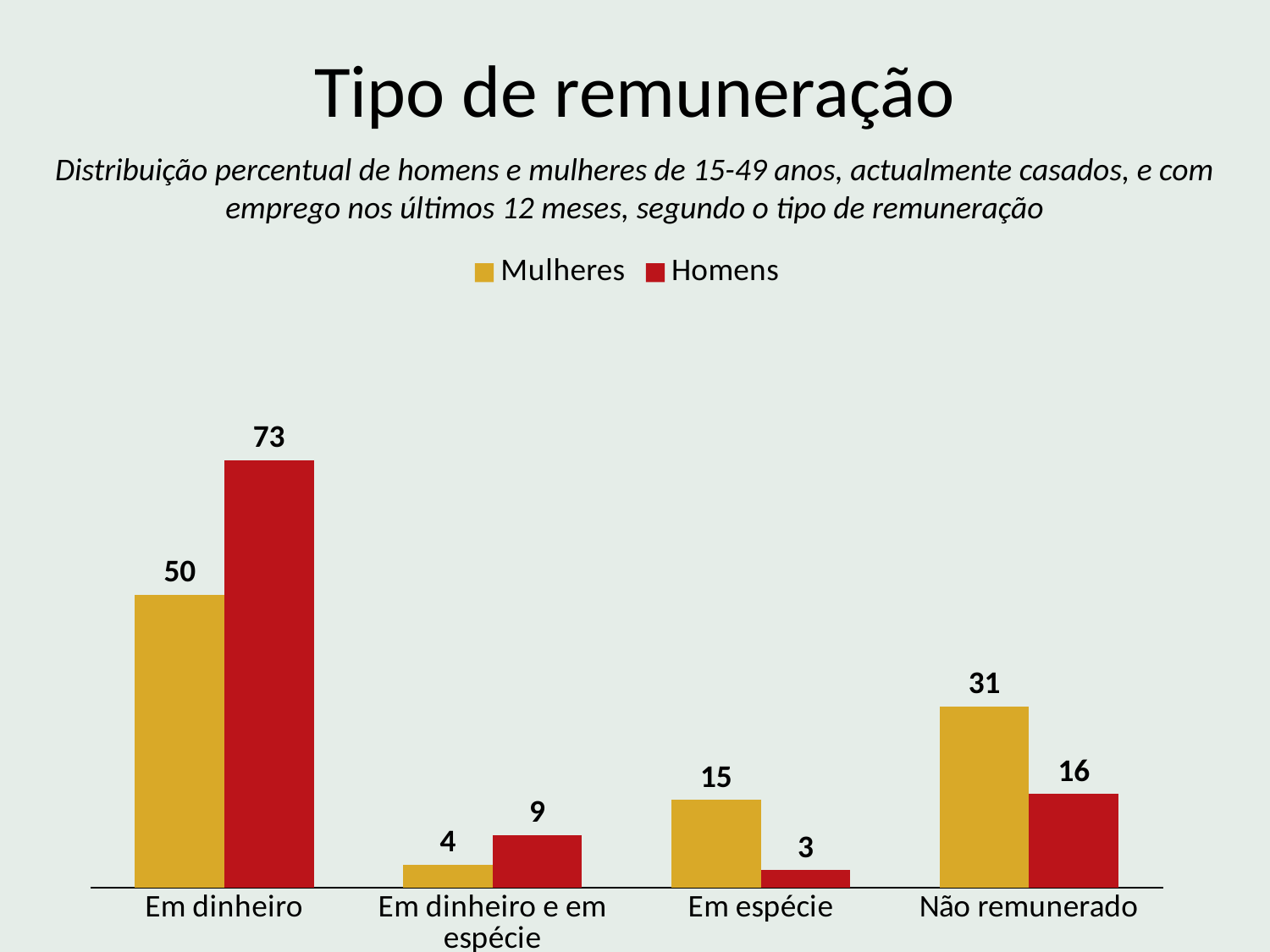

Tipo de remuneração
Distribuição percentual de homens e mulheres de 15-49 anos, actualmente casados, e com emprego nos últimos 12 meses, segundo o tipo de remuneração

### Chart

| Category | Mulheres | Homens |
|---|---|---|
| Em dinheiro | 50.0 | 73.0 |
| Em dinheiro e em espécie | 4.0 | 9.0 |
| Em espécie | 15.0 | 3.0 |
| Não remunerado | 31.0 | 16.0 |